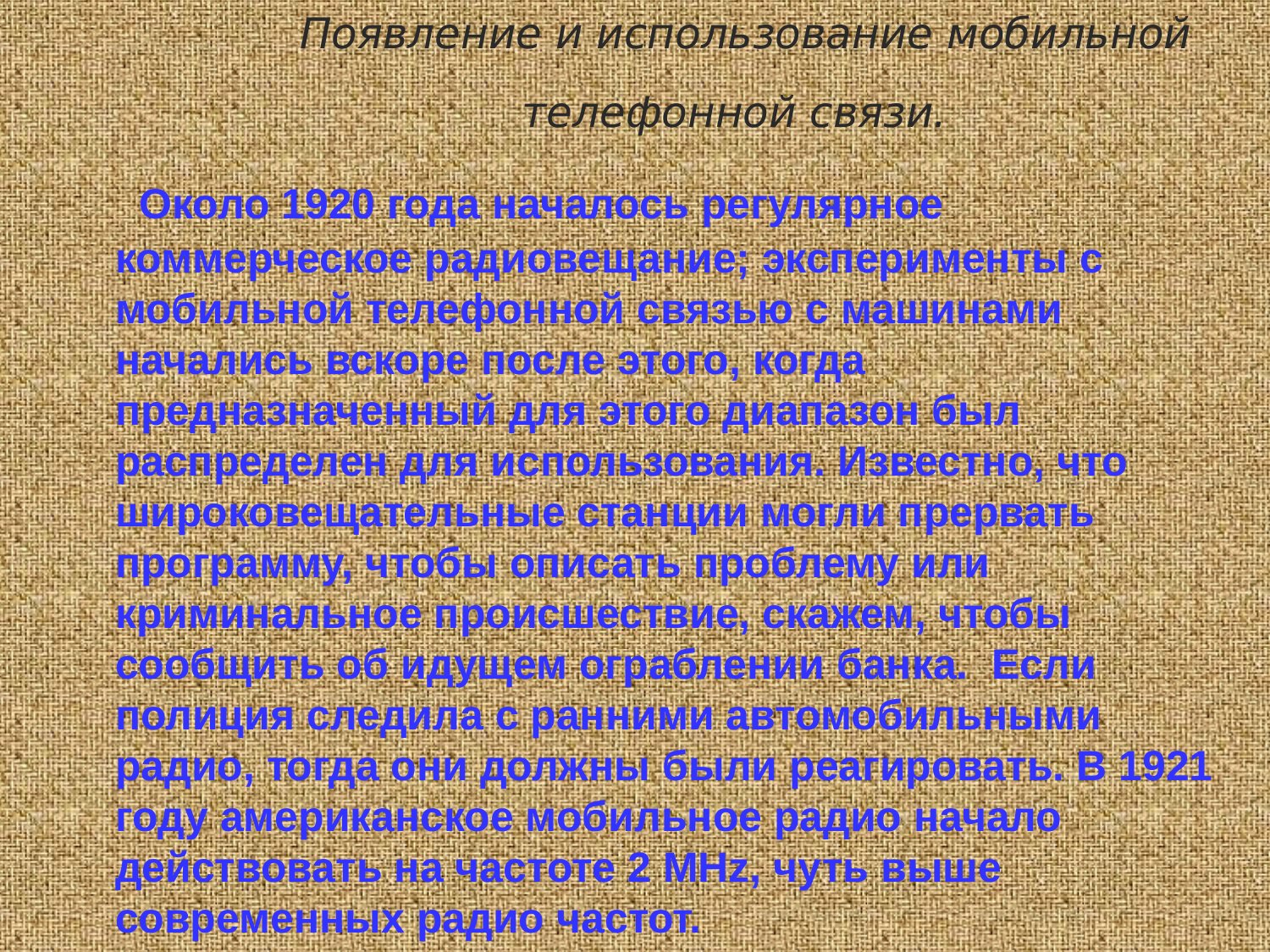

# Появление и использование мобильной телефонной связи.
    Около 1920 года началось регулярное коммерческое радиовещание; эксперименты с мобильной телефонной связью с машинами начались вскоре после этого, когда предназначенный для этого диапазон был  распределен для использования. Известно, что широковещательные станции могли прервать программу, чтобы описать проблему или криминальное происшествие, скажем, чтобы сообщить об идущем ограблении банка.  Если полиция следила с ранними автомобильными радио, тогда они должны были реагировать. В 1921 году американское мобильное радио начало действовать на частоте 2 MHz, чуть выше современных радио частот.